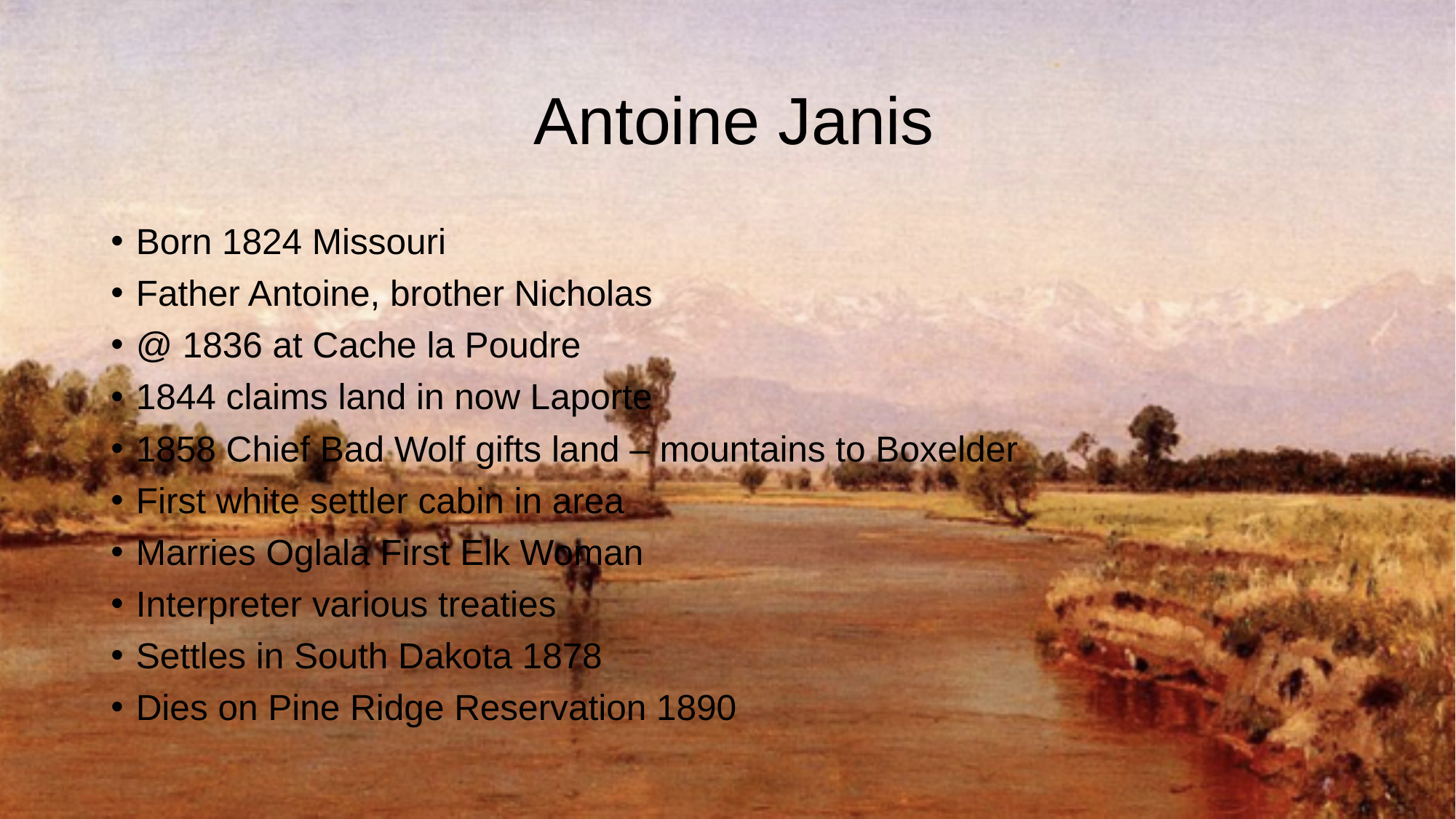

# Antoine Janis
Born 1824 Missouri
Father Antoine, brother Nicholas
@ 1836 at Cache la Poudre
1844 claims land in now Laporte
1858 Chief Bad Wolf gifts land – mountains to Boxelder
First white settler cabin in area
Marries Oglala First Elk Woman
Interpreter various treaties
Settles in South Dakota 1878
Dies on Pine Ridge Reservation 1890